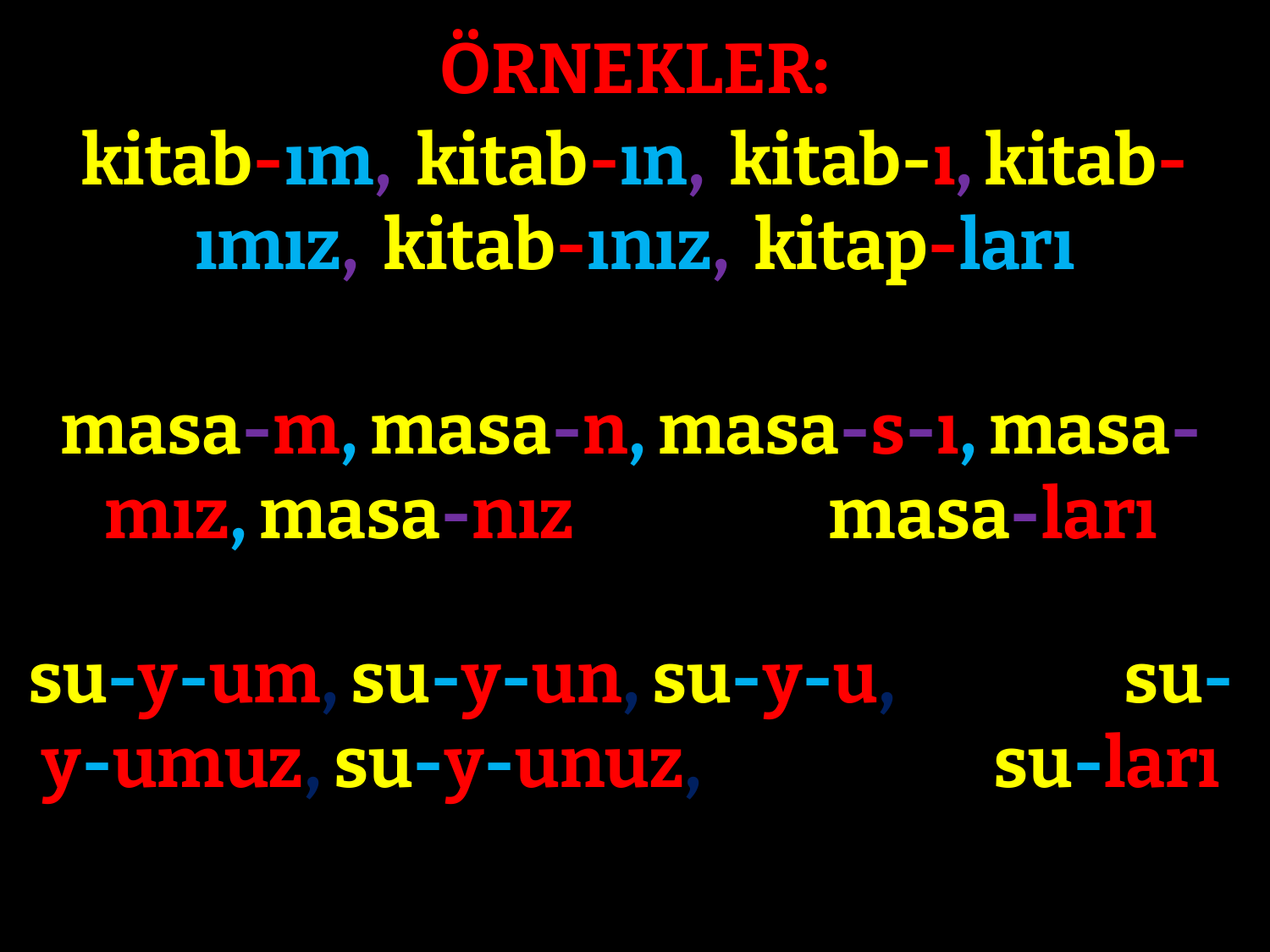

ÖRNEKLER:
kitab-ım,  kitab-ın,  kitab-ı, kitab-ımız,  kitab-ınız,  kitap-ları
#
masa-m, masa-n, masa-s-ı, masa-mız, masa-nız                    masa-ları
su-y-um, su-y-un, su-y-u,                  su-y-umuz, su-y-unuz,                       su-ları